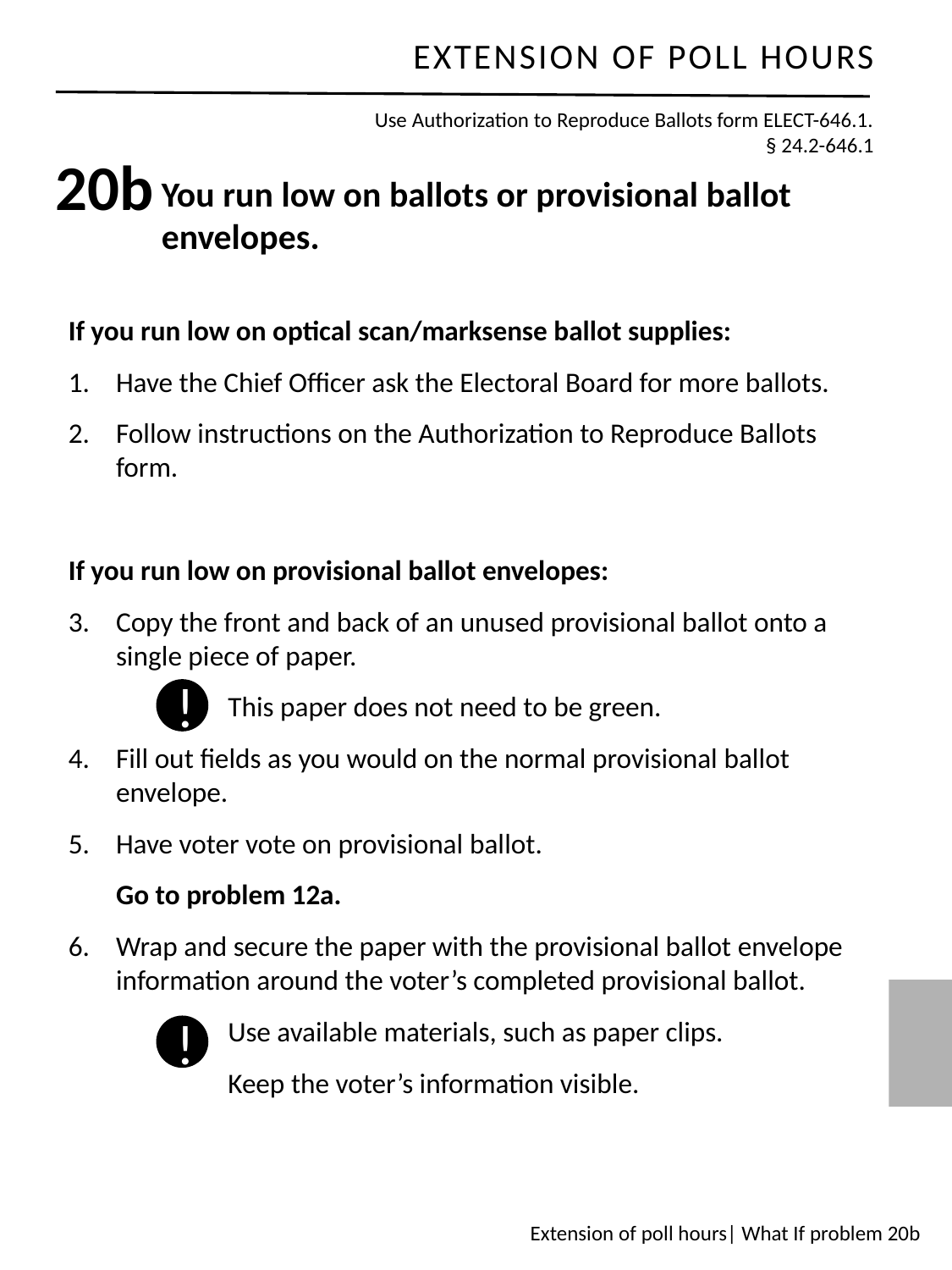

Use Authorization to Reproduce Ballots form ELECT-646.1.
§ 24.2-646.1

20b
You run low on ballots or provisional ballot envelopes.
If you run low on optical scan/marksense ballot supplies:
Have the Chief Officer ask the Electoral Board for more ballots.
Follow instructions on the Authorization to Reproduce Ballots form.

If you run low on provisional ballot envelopes:
Copy the front and back of an unused provisional ballot onto a single piece of paper.
This paper does not need to be green.
Fill out fields as you would on the normal provisional ballot envelope.
Have voter vote on provisional ballot.
Go to problem 12a.
Wrap and secure the paper with the provisional ballot envelope information around the voter’s completed provisional ballot.
Use available materials, such as paper clips.
Keep the voter’s information visible.

!
!
Extension of poll hours| What If problem 20b